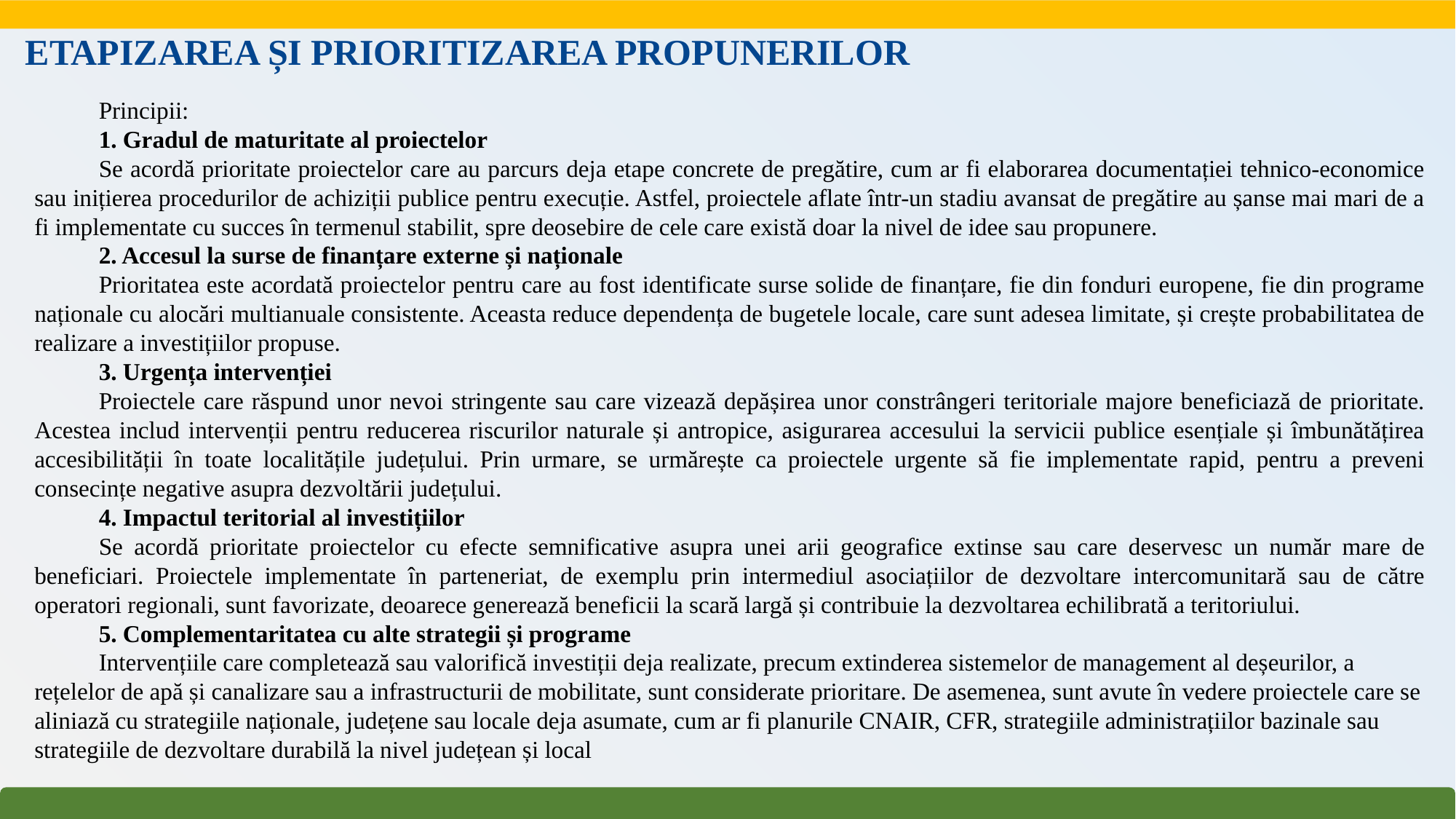

ETAPIZAREA ȘI PRIORITIZAREA PROPUNERILOR
Principii:
1. Gradul de maturitate al proiectelor
Se acordă prioritate proiectelor care au parcurs deja etape concrete de pregătire, cum ar fi elaborarea documentației tehnico-economice sau inițierea procedurilor de achiziții publice pentru execuție. Astfel, proiectele aflate într-un stadiu avansat de pregătire au șanse mai mari de a fi implementate cu succes în termenul stabilit, spre deosebire de cele care există doar la nivel de idee sau propunere.
2. Accesul la surse de finanțare externe și naționale
Prioritatea este acordată proiectelor pentru care au fost identificate surse solide de finanțare, fie din fonduri europene, fie din programe naționale cu alocări multianuale consistente. Aceasta reduce dependența de bugetele locale, care sunt adesea limitate, și crește probabilitatea de realizare a investițiilor propuse.
3. Urgența intervenției
Proiectele care răspund unor nevoi stringente sau care vizează depășirea unor constrângeri teritoriale majore beneficiază de prioritate. Acestea includ intervenții pentru reducerea riscurilor naturale și antropice, asigurarea accesului la servicii publice esențiale și îmbunătățirea accesibilității în toate localitățile județului. Prin urmare, se urmărește ca proiectele urgente să fie implementate rapid, pentru a preveni consecințe negative asupra dezvoltării județului.
4. Impactul teritorial al investițiilor
Se acordă prioritate proiectelor cu efecte semnificative asupra unei arii geografice extinse sau care deservesc un număr mare de beneficiari. Proiectele implementate în parteneriat, de exemplu prin intermediul asociațiilor de dezvoltare intercomunitară sau de către operatori regionali, sunt favorizate, deoarece generează beneficii la scară largă și contribuie la dezvoltarea echilibrată a teritoriului.
5. Complementaritatea cu alte strategii și programe
Intervențiile care completează sau valorifică investiții deja realizate, precum extinderea sistemelor de management al deșeurilor, a rețelelor de apă și canalizare sau a infrastructurii de mobilitate, sunt considerate prioritare. De asemenea, sunt avute în vedere proiectele care se aliniază cu strategiile naționale, județene sau locale deja asumate, cum ar fi planurile CNAIR, CFR, strategiile administrațiilor bazinale sau strategiile de dezvoltare durabilă la nivel județean și local